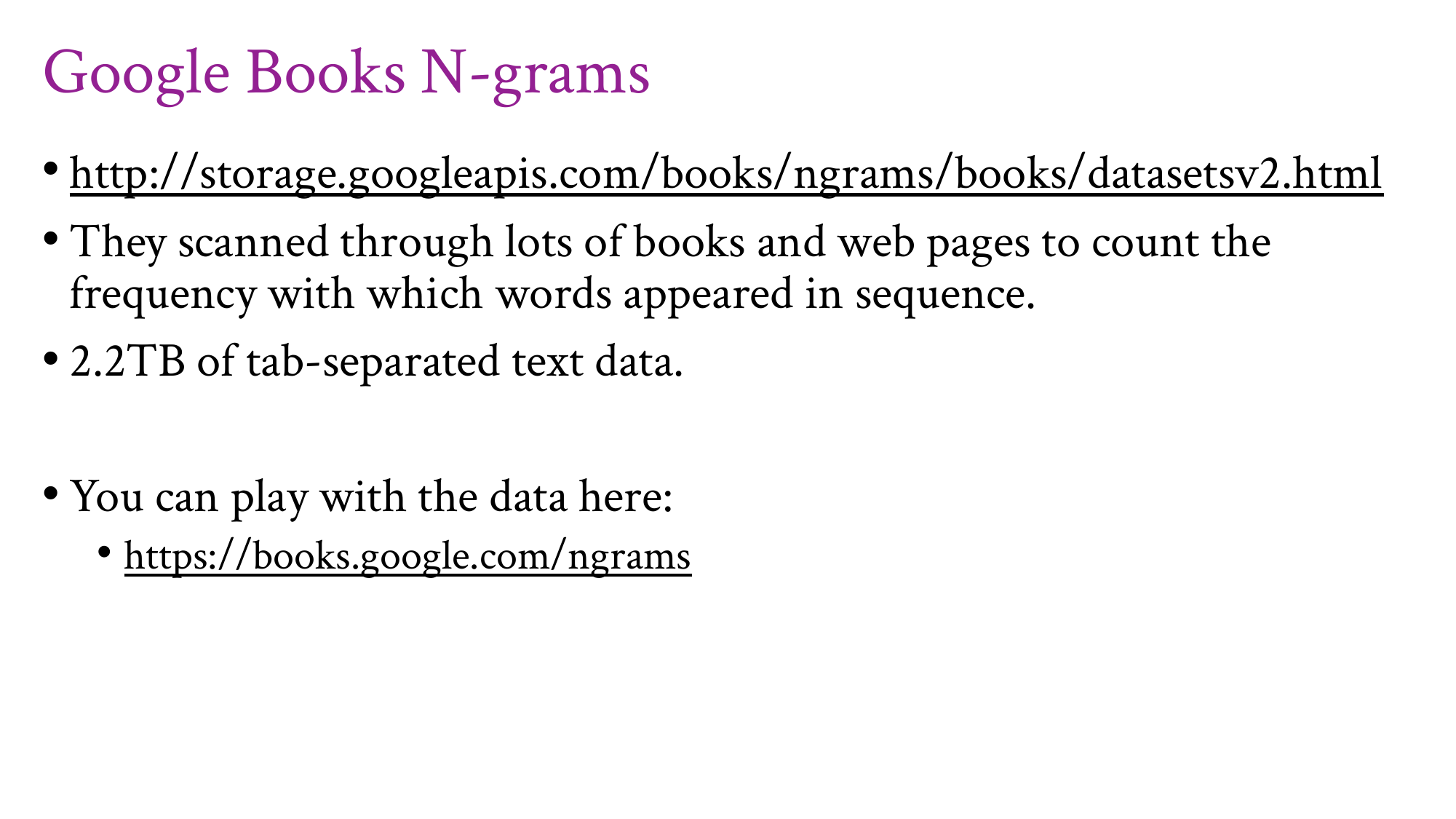

# Google Books N-grams
http://storage.googleapis.com/books/ngrams/books/datasetsv2.html
They scanned through lots of books and web pages to count the frequency with which words appeared in sequence.
2.2TB of tab-separated text data.

You can play with the data here:
https://books.google.com/ngrams